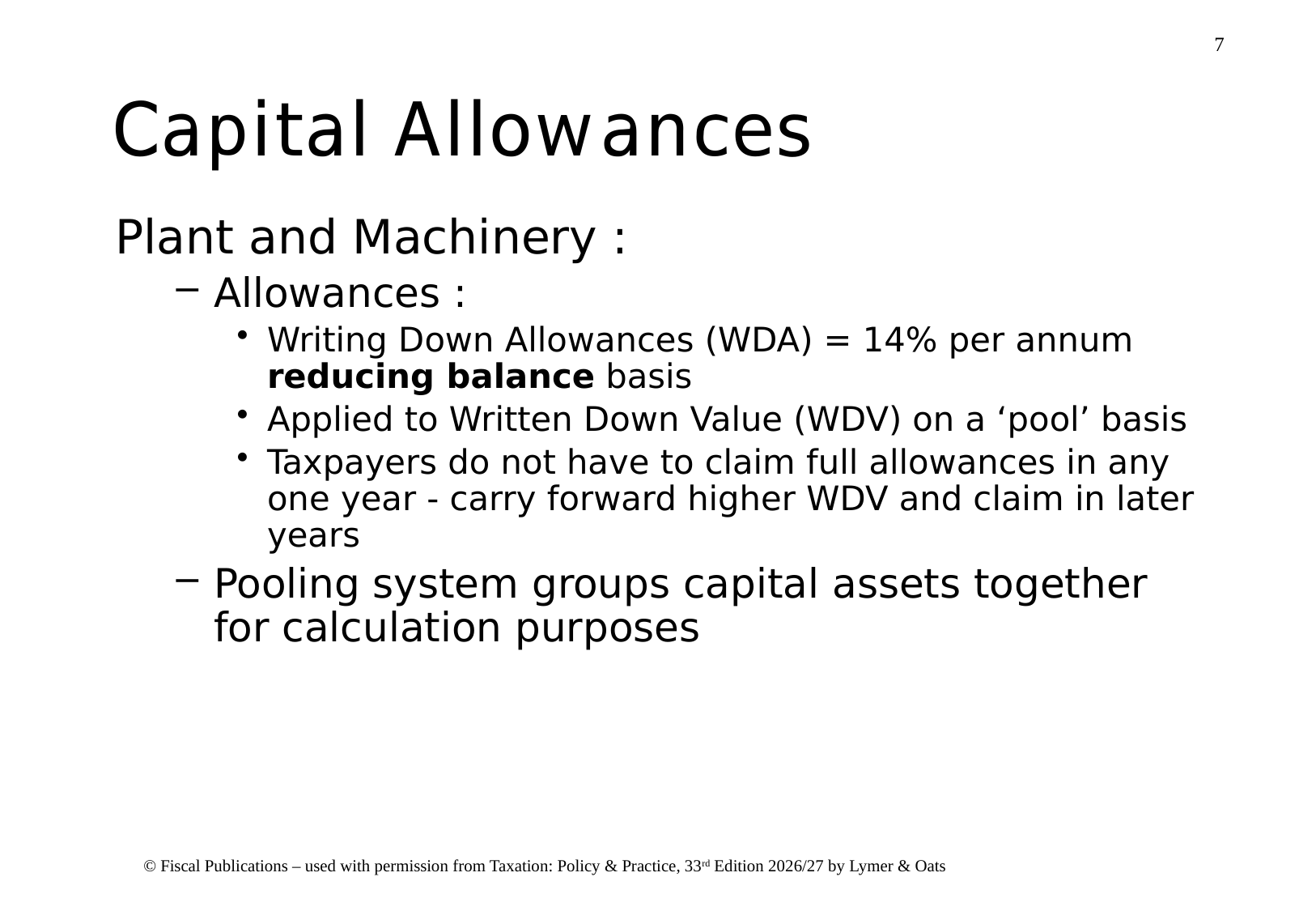

# Capital Allowances
Plant and Machinery :
Allowances :
Writing Down Allowances (WDA) = 14% per annum reducing balance basis
Applied to Written Down Value (WDV) on a ‘pool’ basis
Taxpayers do not have to claim full allowances in any one year - carry forward higher WDV and claim in later years
Pooling system groups capital assets together for calculation purposes